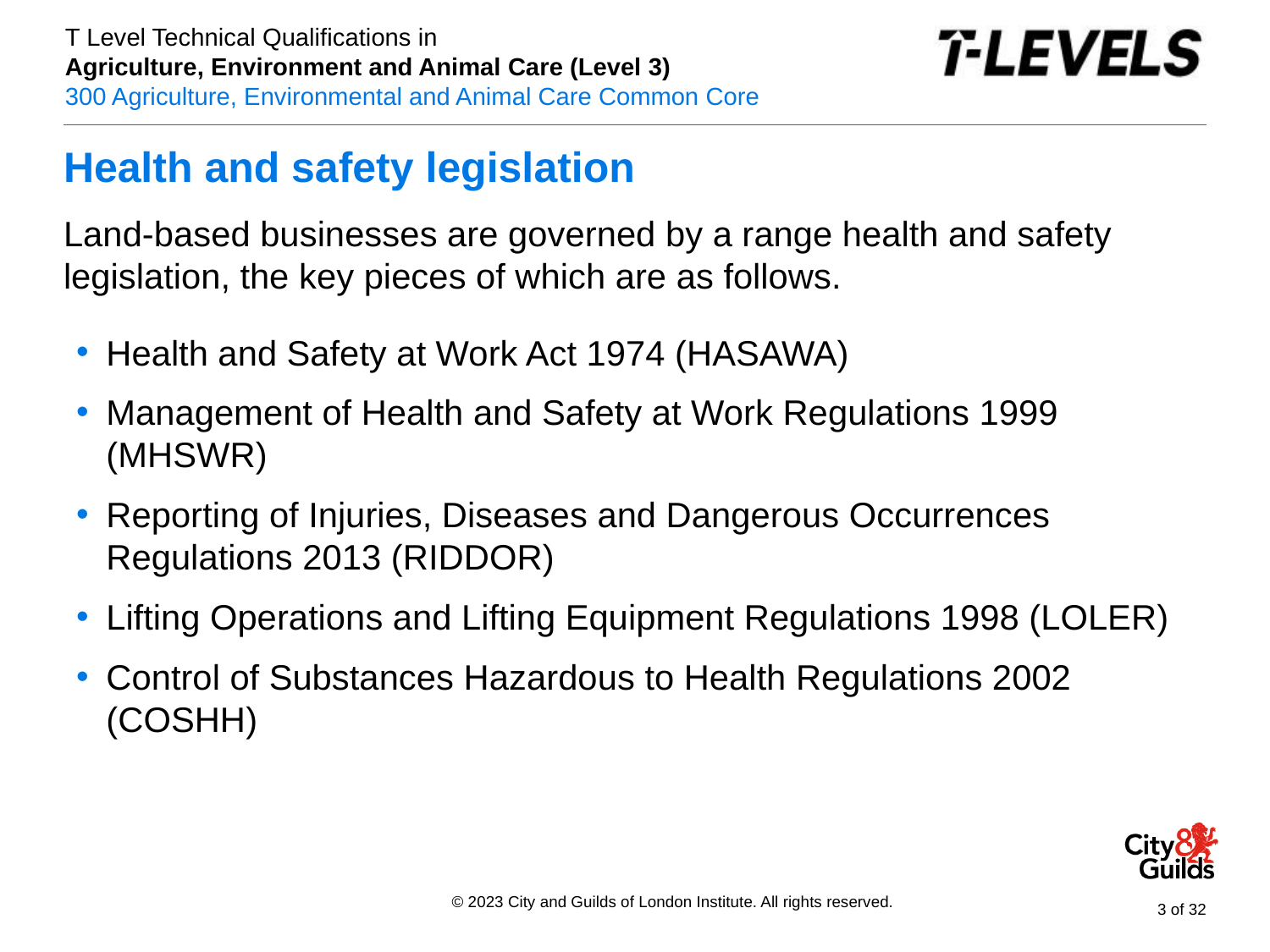

# Health and safety legislation
Land-based businesses are governed by a range health and safety legislation, the key pieces of which are as follows.

Health and Safety at Work Act 1974 (HASAWA)
Management of Health and Safety at Work Regulations 1999 (MHSWR)
Reporting of Injuries, Diseases and Dangerous Occurrences Regulations 2013 (RIDDOR)
Lifting Operations and Lifting Equipment Regulations 1998 (LOLER)
Control of Substances Hazardous to Health Regulations 2002 (COSHH)